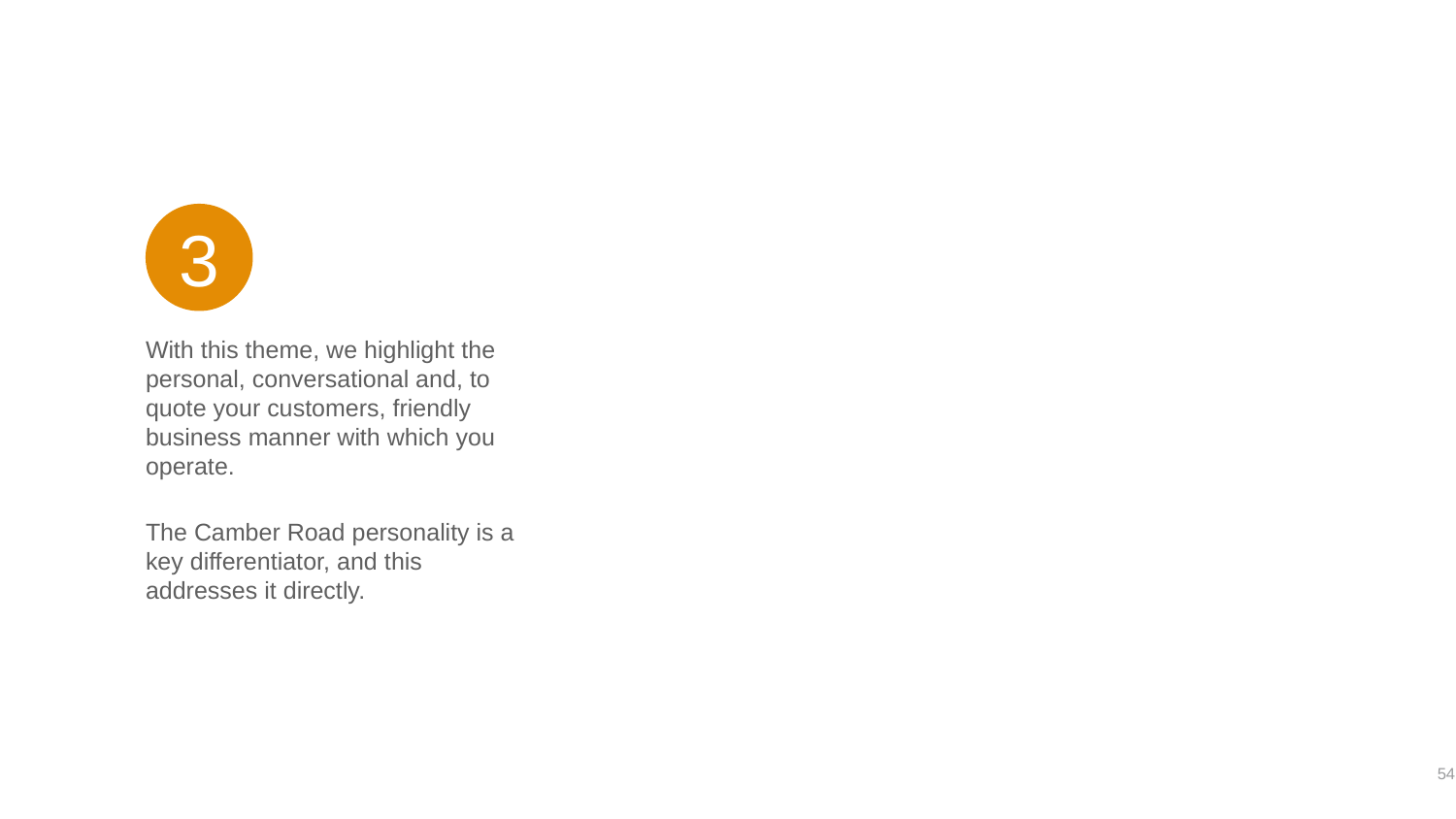

3
With this theme, we highlight the personal, conversational and, to quote your customers, friendly business manner with which you operate.
The Camber Road personality is a
key differentiator, and this addresses it directly.